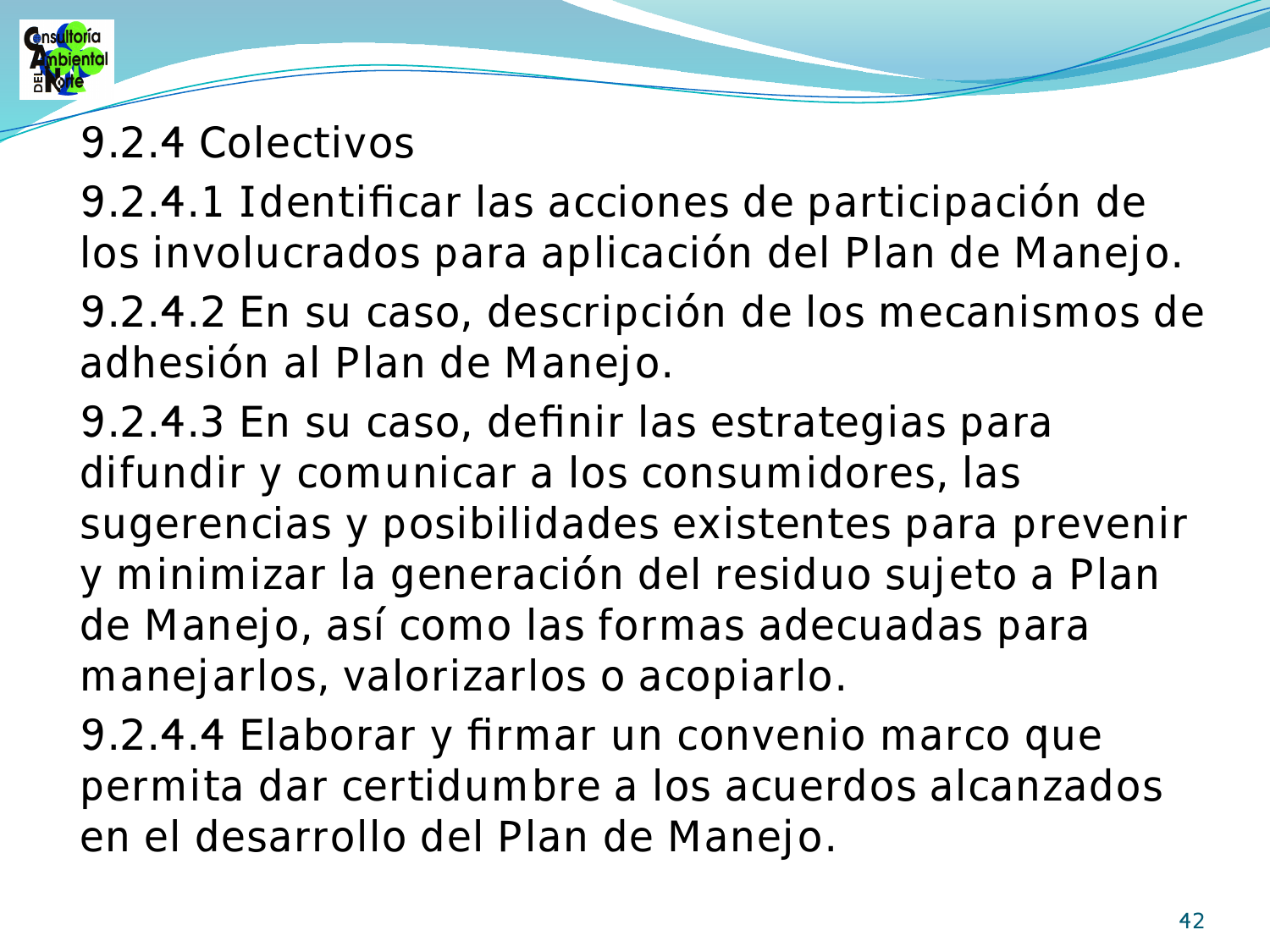

9.2.4 Colectivos
9.2.4.1 Identificar las acciones de participación de  los involucrados para aplicación del Plan de Manejo.
9.2.4.2 En su caso, descripción de los mecanismos de adhesión al Plan de Manejo.
9.2.4.3 En su caso, definir las estrategias para difundir y comunicar a los consumidores, las sugerencias y posibilidades existentes para prevenir y minimizar la generación del residuo sujeto a Plan de Manejo, así como las formas adecuadas para manejarlos, valorizarlos o acopiarlo.
9.2.4.4 Elaborar y firmar un convenio marco que permita dar certidumbre a los acuerdos alcanzados en el desarrollo del Plan de Manejo.

42